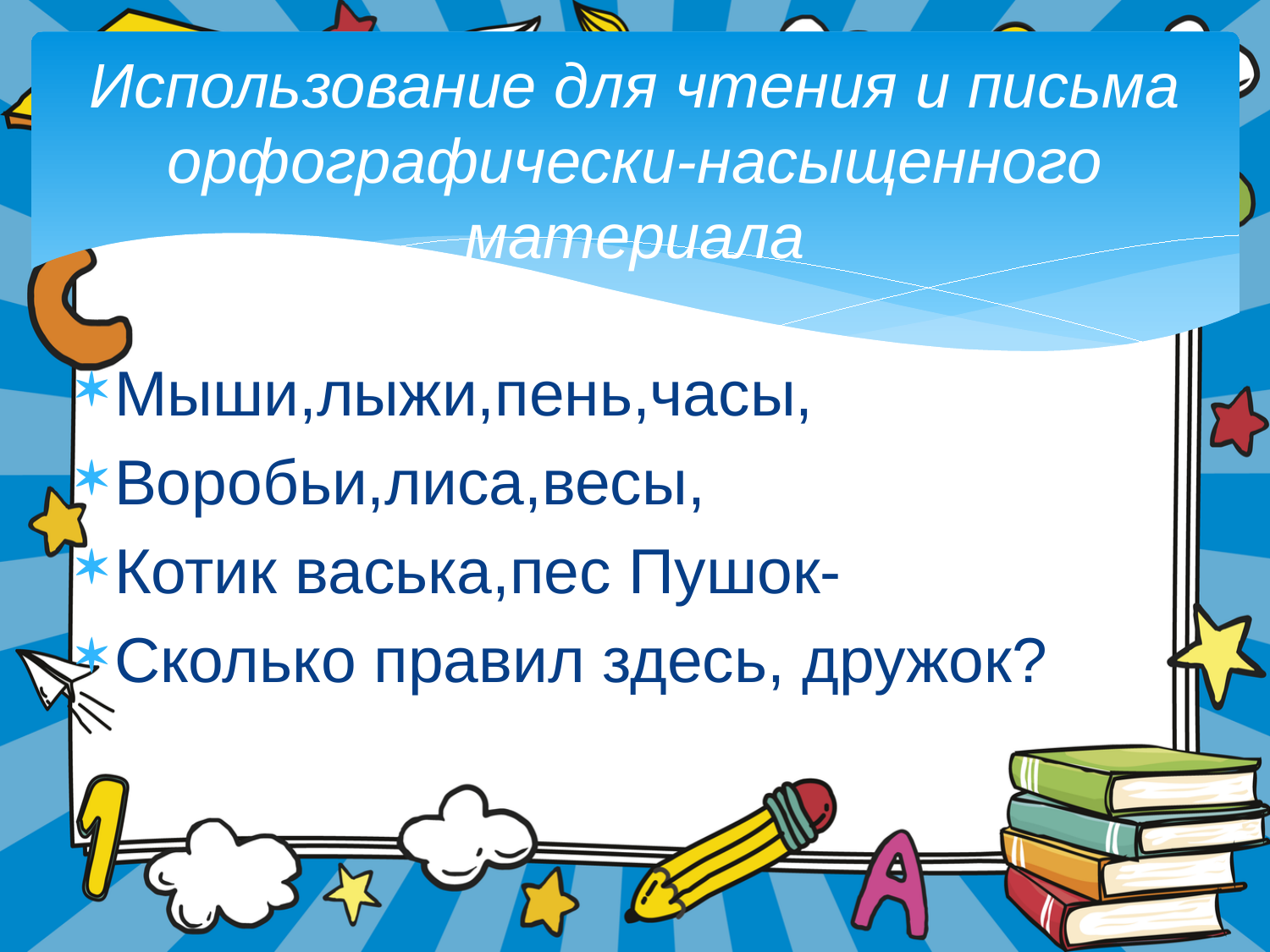

# Использование для чтения и письма орфографически-насыщенного материала
Мыши,лыжи,пень,часы,
Воробьи,лиса,весы,
Котик васька,пес Пушок-
Сколько правил здесь, дружок?